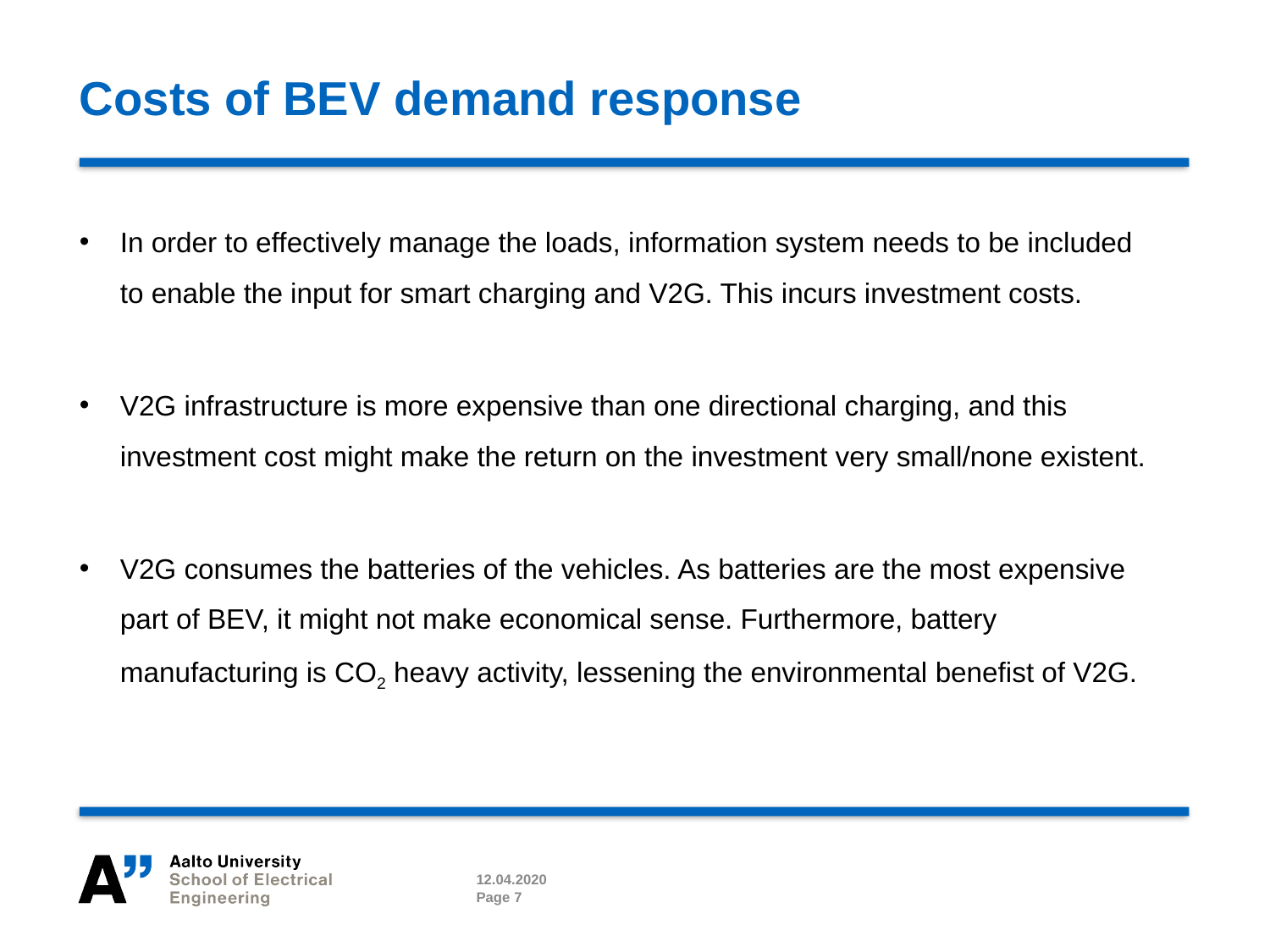

# Costs of BEV demand response
In order to effectively manage the loads, information system needs to be included to enable the input for smart charging and V2G. This incurs investment costs.

V2G infrastructure is more expensive than one directional charging, and this investment cost might make the return on the investment very small/none existent.

V2G consumes the batteries of the vehicles. As batteries are the most expensive part of BEV, it might not make economical sense. Furthermore, battery manufacturing is CO2 heavy activity, lessening the environmental benefist of V2G.

12.04.2020
Page 7